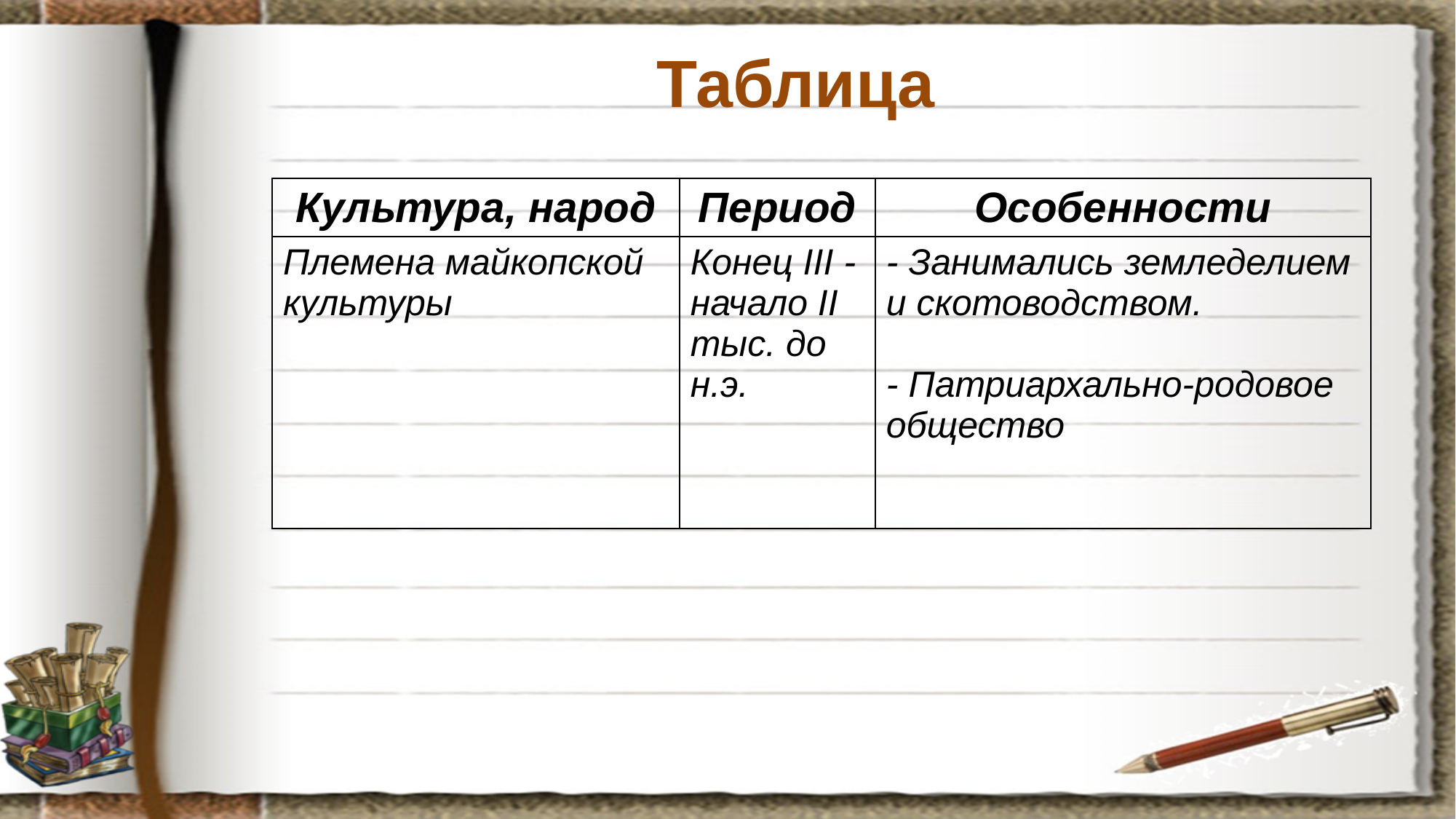

# Таблица
| Культура, народ | Период | Особенности |
| --- | --- | --- |
| Племена майкопской культуры | Конец III - начало II тыс. до н.э. | - Занимались земледелием и скотоводством. - Патриархально-родовое общество |